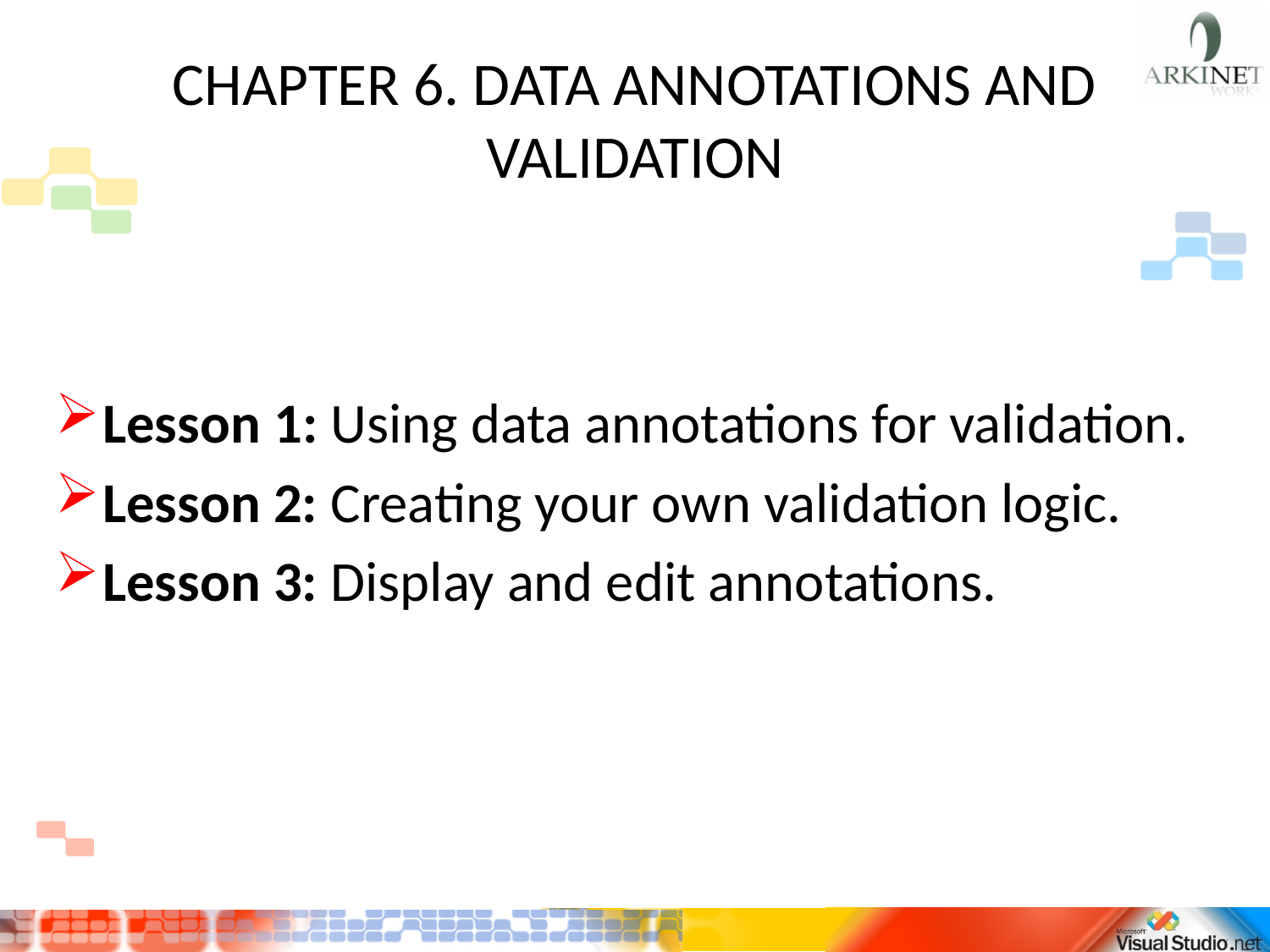

# CHAPTER 6. DATA ANNOTATIONS AND VALIDATION

Lesson 1: Using data annotations for validation.
Lesson 2: Creating your own validation logic.
Lesson 3: Display and edit annotations.